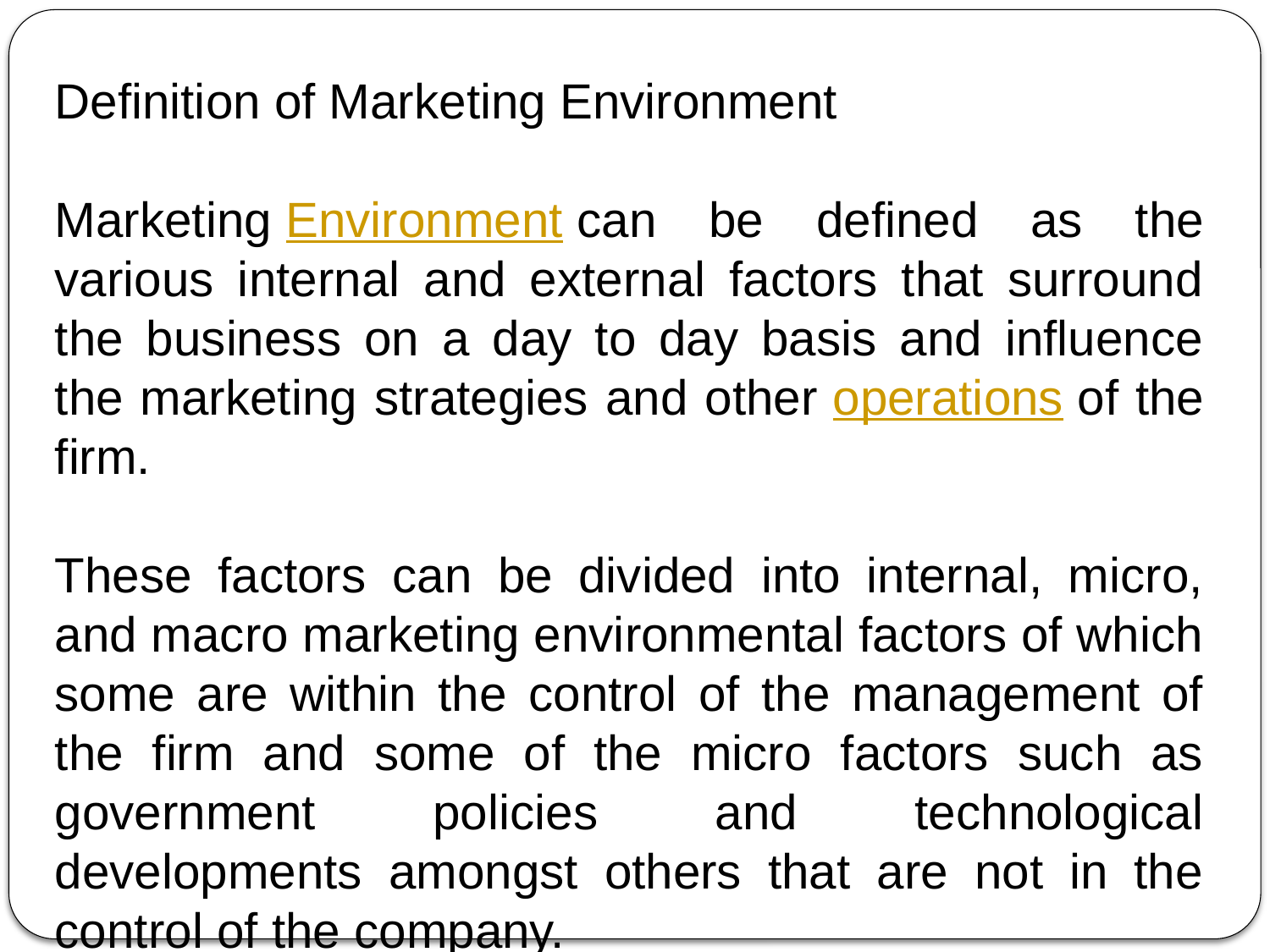

Definition of Marketing Environment

Marketing Environment can be defined as the various internal and external factors that surround the business on a day to day basis and influence the marketing strategies and other operations of the firm.

These factors can be divided into internal, micro, and macro marketing environmental factors of which some are within the control of the management of the firm and some of the micro factors such as government policies and technological developments amongst others that are not in the control of the company.